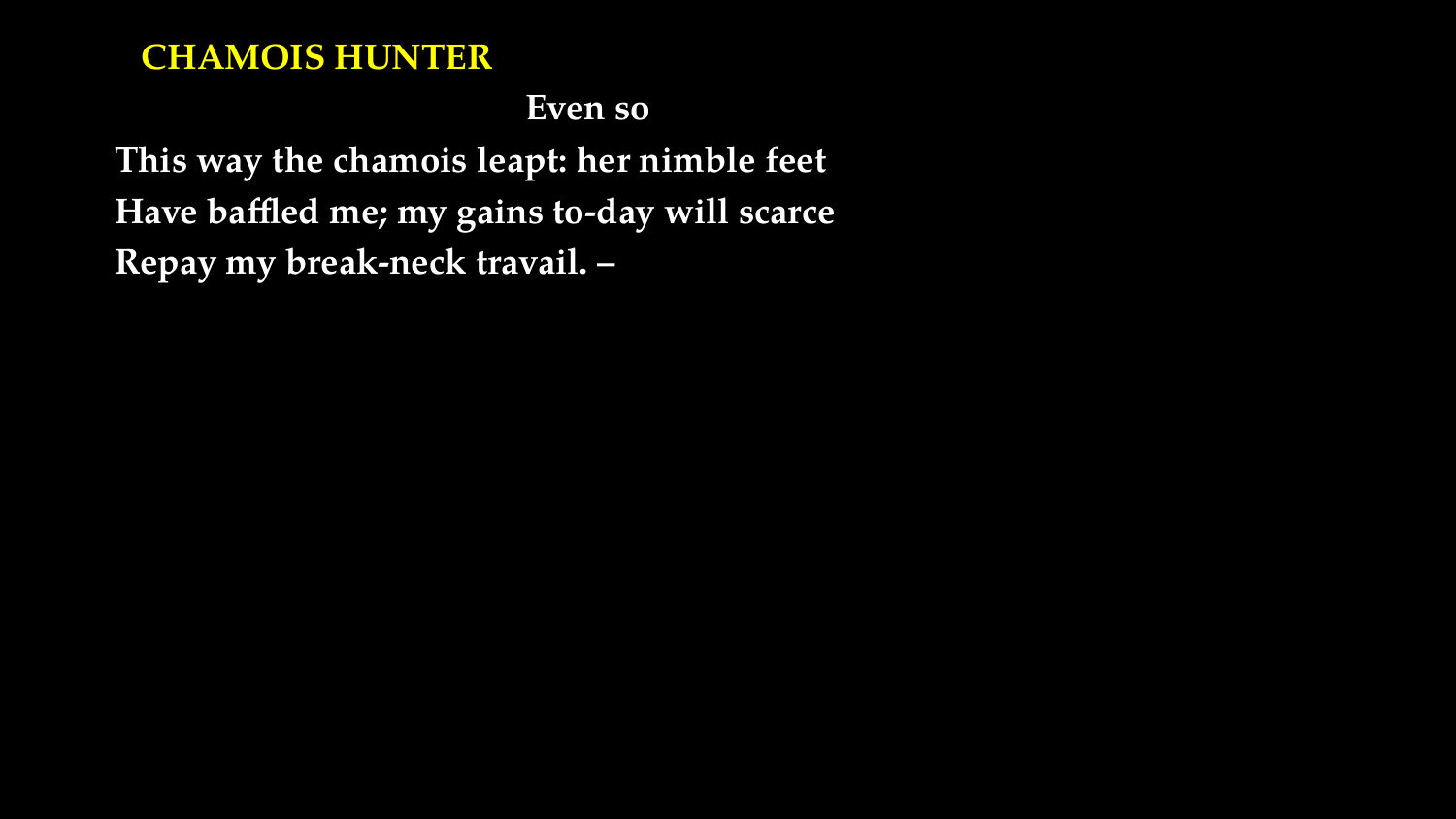

# CHAMOIS HUNTER Even so This way the chamois leapt: her nimble feet Have baffled me; my gains to-day will scarce Repay my break-neck travail. –